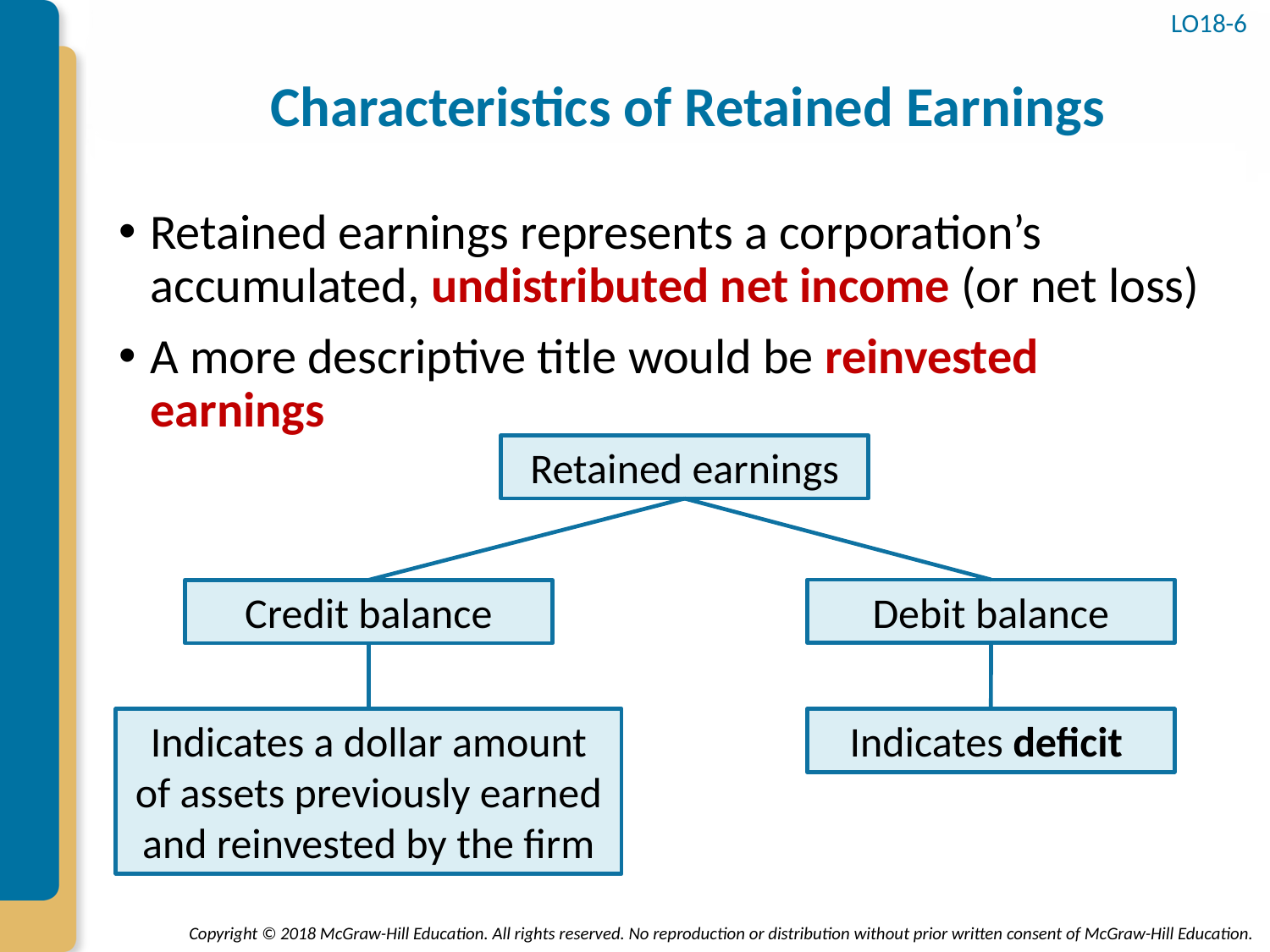

# Characteristics of Retained Earnings
LO18-6
Retained earnings represents a corporation’s accumulated, undistributed net income (or net loss)
A more descriptive title would be reinvested earnings
Retained earnings
Debit balance
Credit balance
Indicates a dollar amount of assets previously earned and reinvested by the firm
Indicates deficit